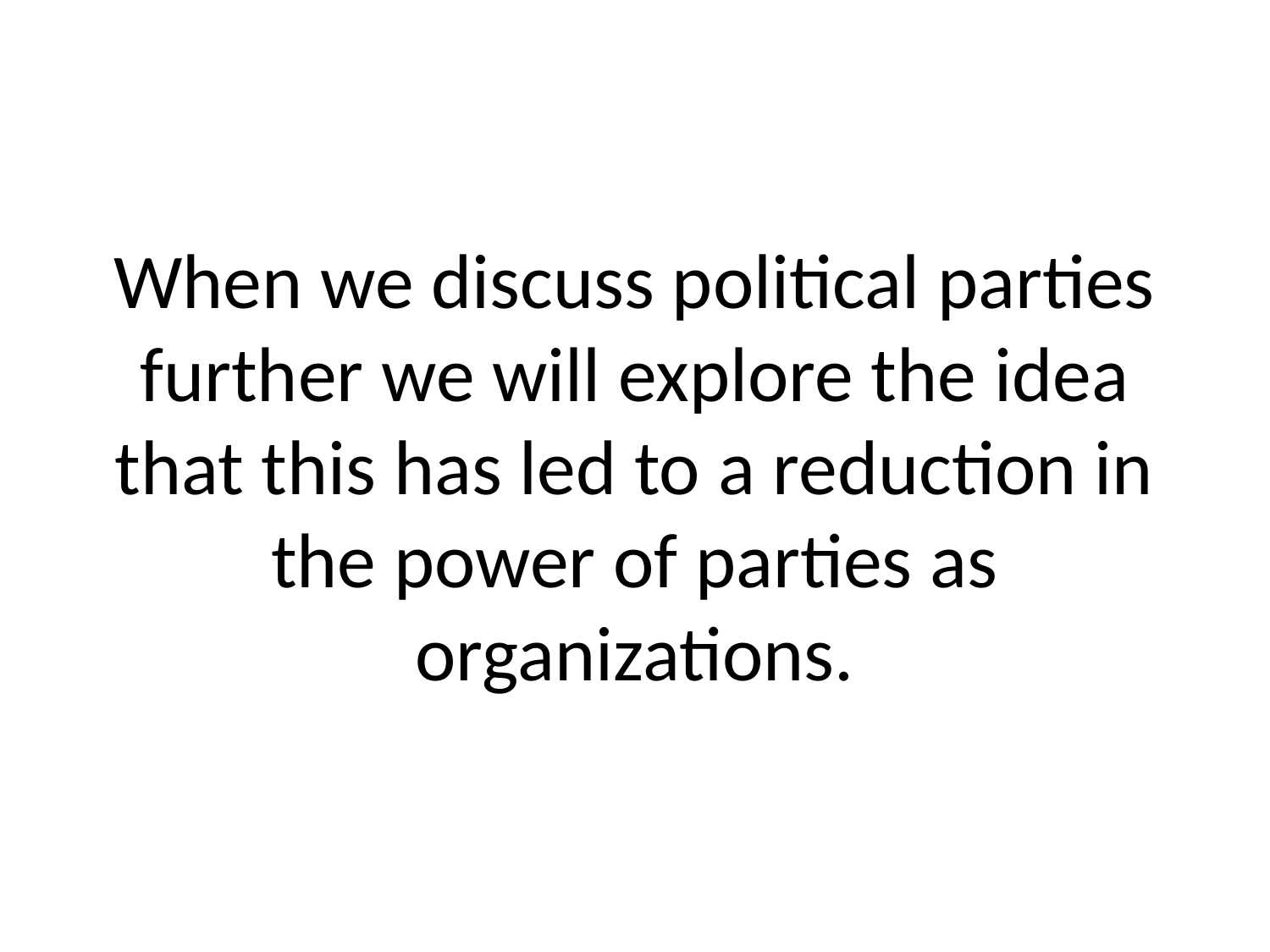

# When we discuss political parties further we will explore the idea that this has led to a reduction in the power of parties as organizations.